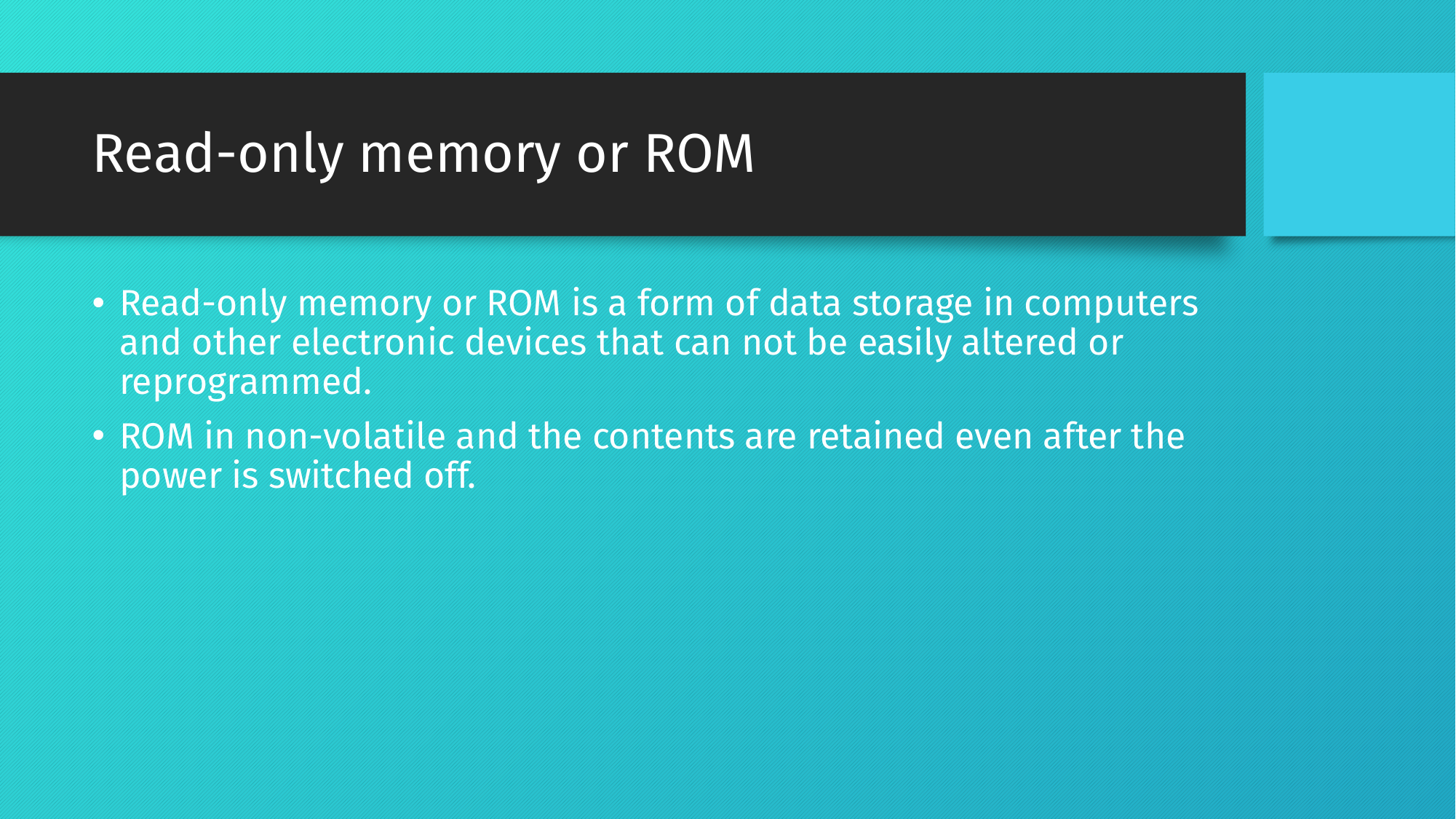

# Read-only memory or ROM
Read-only memory or ROM is a form of data storage in computers and other electronic devices that can not be easily altered or reprogrammed.
ROM in non-volatile and the contents are retained even after the power is switched off.